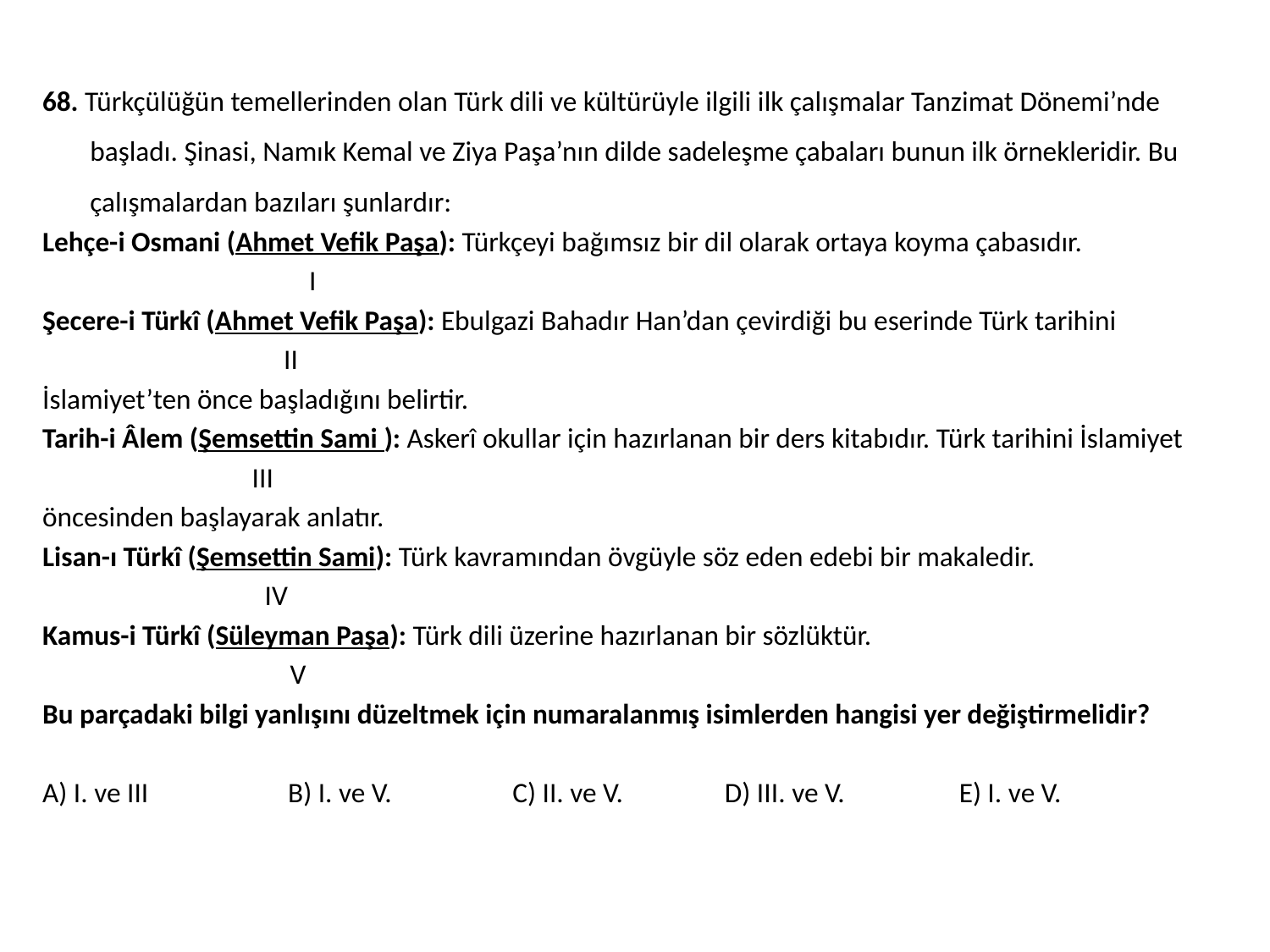

68. Türkçülüğün temellerinden olan Türk dili ve kültürüyle ilgili ilk çalışmalar Tanzimat Dönemi’nde başladı. Şinasi, Namık Kemal ve Ziya Paşa’nın dilde sadeleşme çabaları bunun ilk örnekleridir. Bu çalışmalardan bazıları şunlardır:
Lehçe-i Osmani (Ahmet Vefik Paşa): Türkçeyi bağımsız bir dil olarak ortaya koyma çabasıdır.
                                          I
Şecere-i Türkî (Ahmet Vefik Paşa): Ebulgazi Bahadır Han’dan çevirdiği bu eserinde Türk tarihini
                                      II
İslamiyet’ten önce başladığını belirtir.
Tarih-i Âlem (Şemsettin Sami ): Askerî okullar için hazırlanan bir ders kitabıdır. Türk tarihini İslamiyet
                                 III
öncesinden başlayarak anlatır.
Lisan-ı Türkî (Şemsettin Sami): Türk kavramından övgüyle söz eden edebi bir makaledir.
                                   IV
Kamus-i Türkî (Süleyman Paşa): Türk dili üzerine hazırlanan bir sözlüktür.
                                       V
Bu parçadaki bilgi yanlışını düzeltmek için numaralanmış isimlerden hangisi yer değiştirmelidir?

A) I. ve III                      B) I. ve V.                   C) II. ve V.                D) III. ve V.                  E) I. ve V.